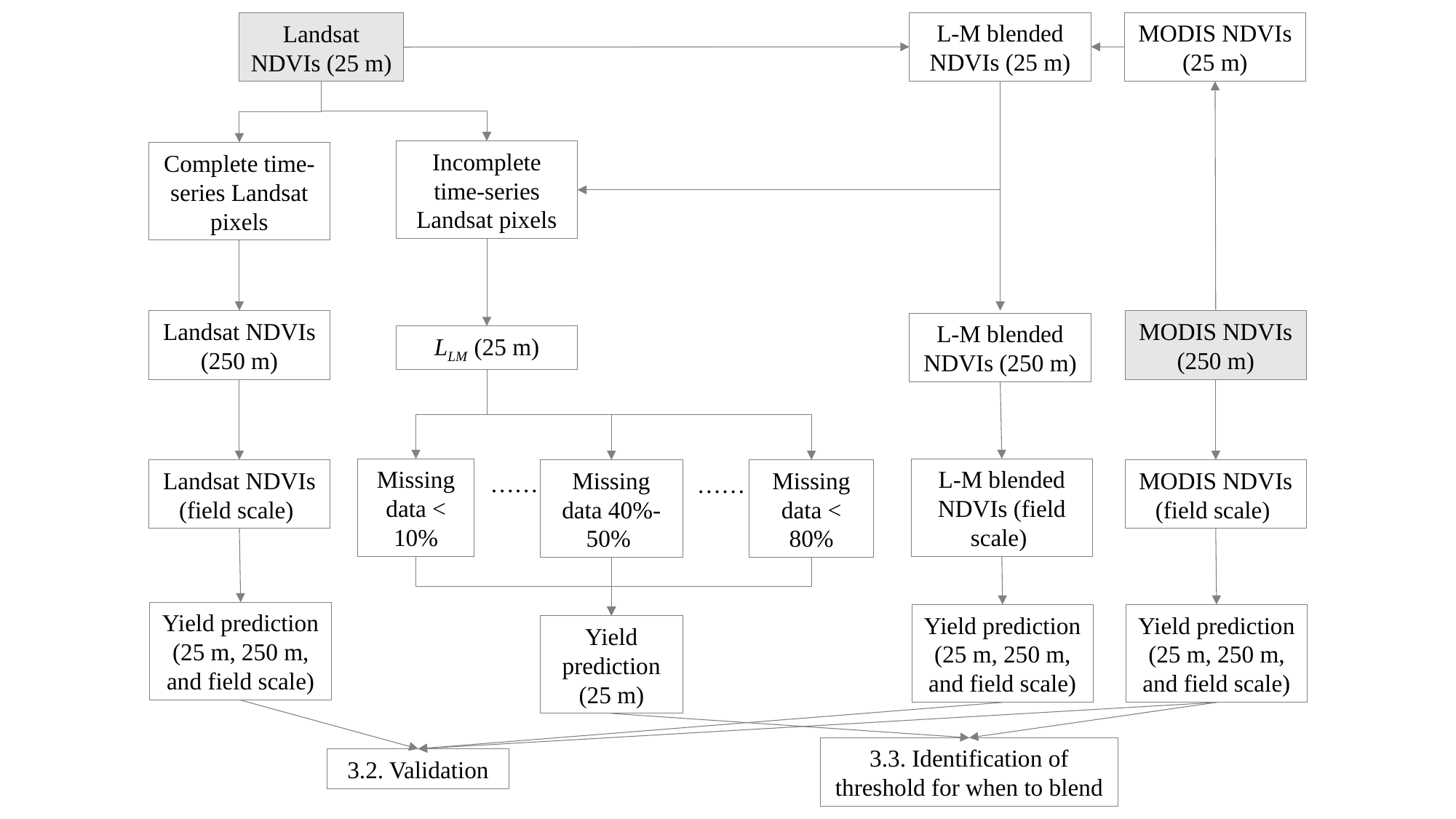

L-M blended NDVIs (25 m)
MODIS NDVIs (25 m)
Landsat NDVIs (25 m)
Incomplete time-series Landsat pixels
Complete time-series Landsat pixels
Landsat NDVIs (250 m)
MODIS NDVIs (250 m)
L-M blended NDVIs (250 m)
LLM  (25 m)
Missing data < 10%
L-M blended NDVIs (field scale)
Landsat NDVIs (field scale)
Missing data 40%-50%
Missing data < 80%
MODIS NDVIs (field scale)
……
……
Yield prediction (25 m, 250 m, and field scale)
Yield prediction (25 m, 250 m, and field scale)
Yield prediction (25 m, 250 m, and field scale)
Yield prediction (25 m)
3.3. Identification of threshold for when to blend
3.2. Validation